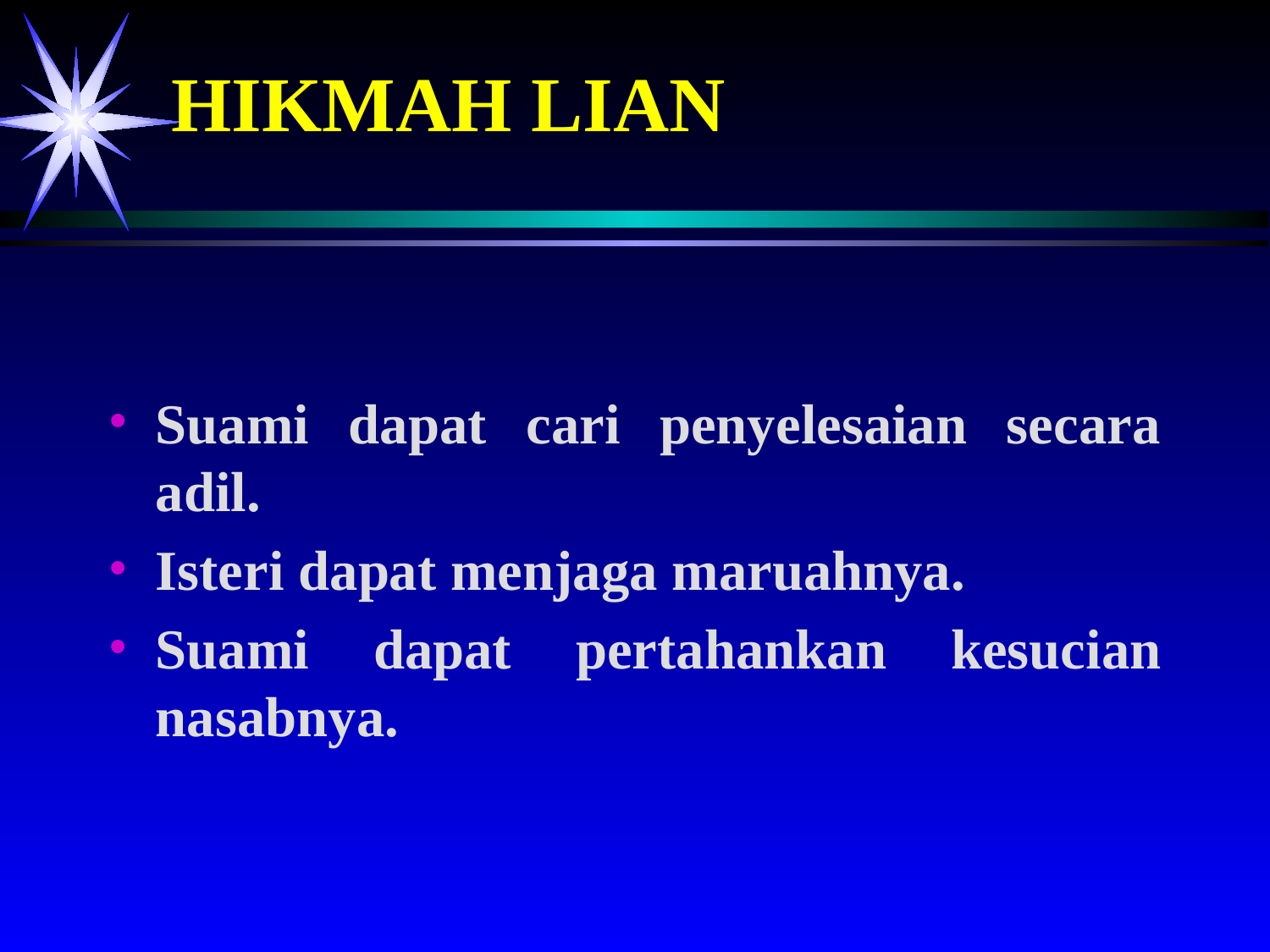

# HIKMAH LIAN
Suami dapat cari penyelesaian secara adil.
Isteri dapat menjaga maruahnya.
Suami dapat pertahankan kesucian nasabnya.